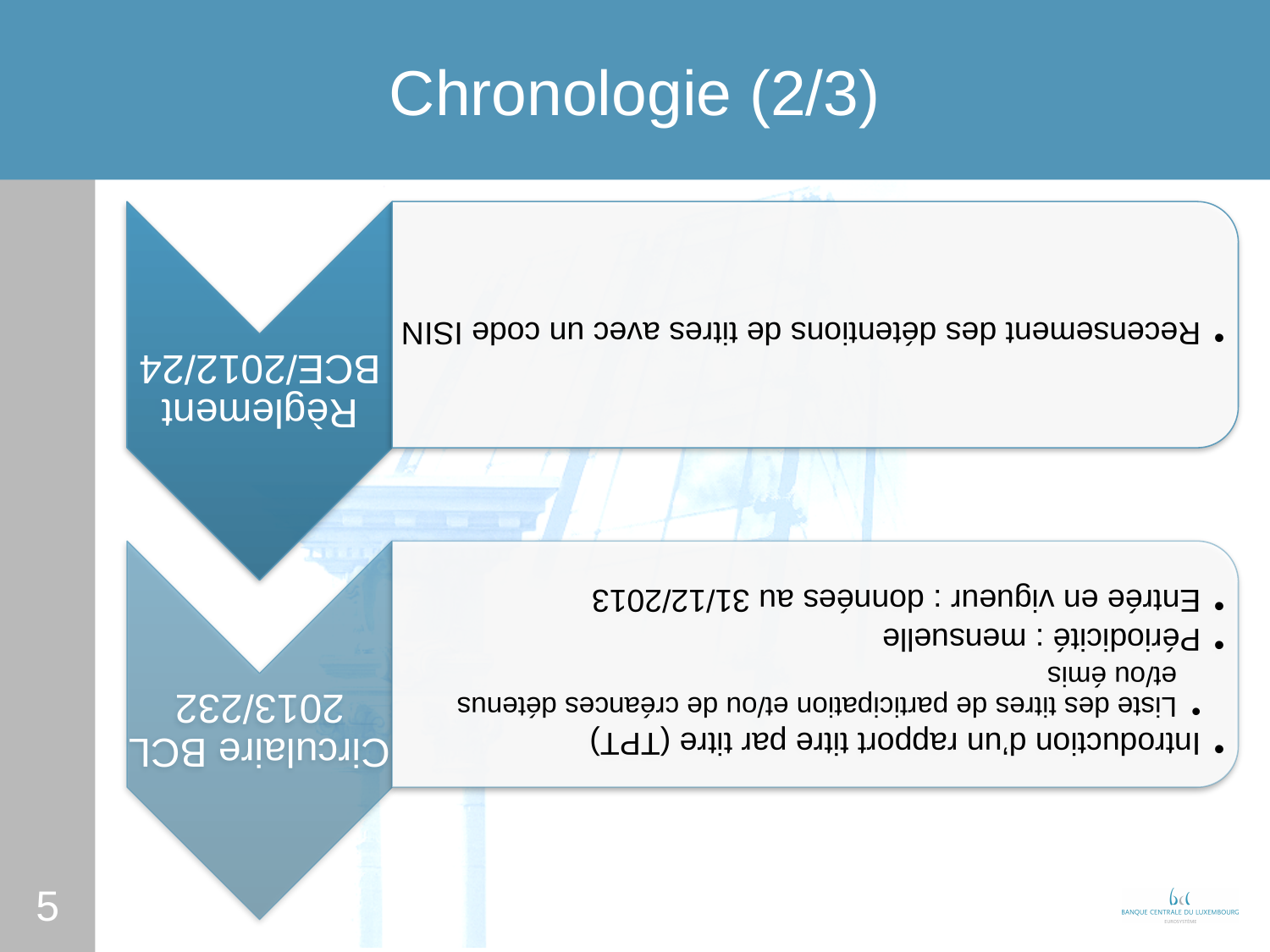

# Chronologie (2/3)
Règlement BCE/2012/24
Recensement des détentions de titres avec un code ISIN
Circulaire BCL 2013/232
Introduction d’un rapport titre par titre (TPT)
Liste des titres de participation et/ou de créances détenus et/ou émis
Périodicité : mensuelle
Entrée en vigueur : données au 31/12/2013
5